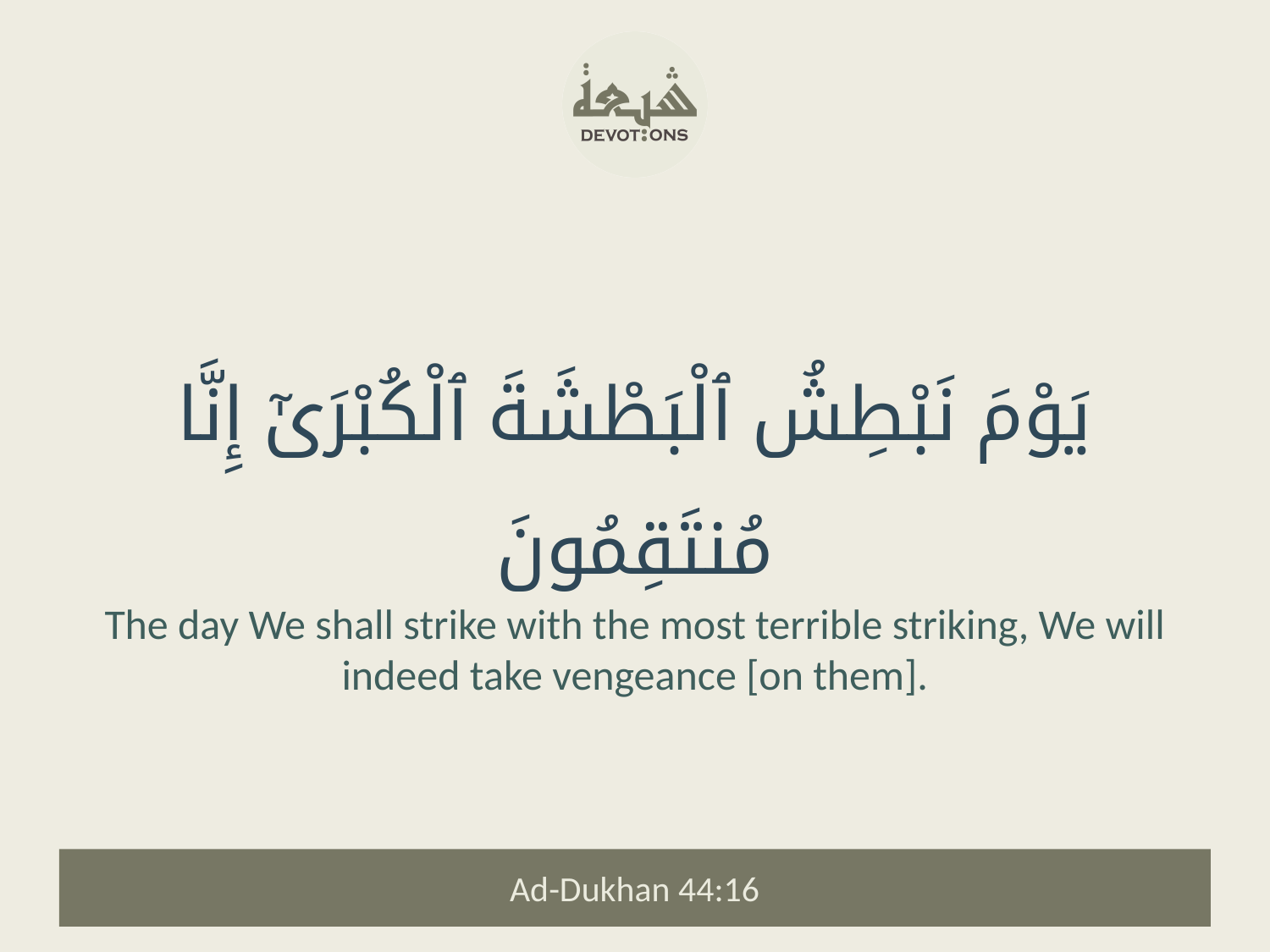

يَوْمَ نَبْطِشُ ٱلْبَطْشَةَ ٱلْكُبْرَىٰٓ إِنَّا مُنتَقِمُونَ
The day We shall strike with the most terrible striking, We will indeed take vengeance [on them].
Ad-Dukhan 44:16